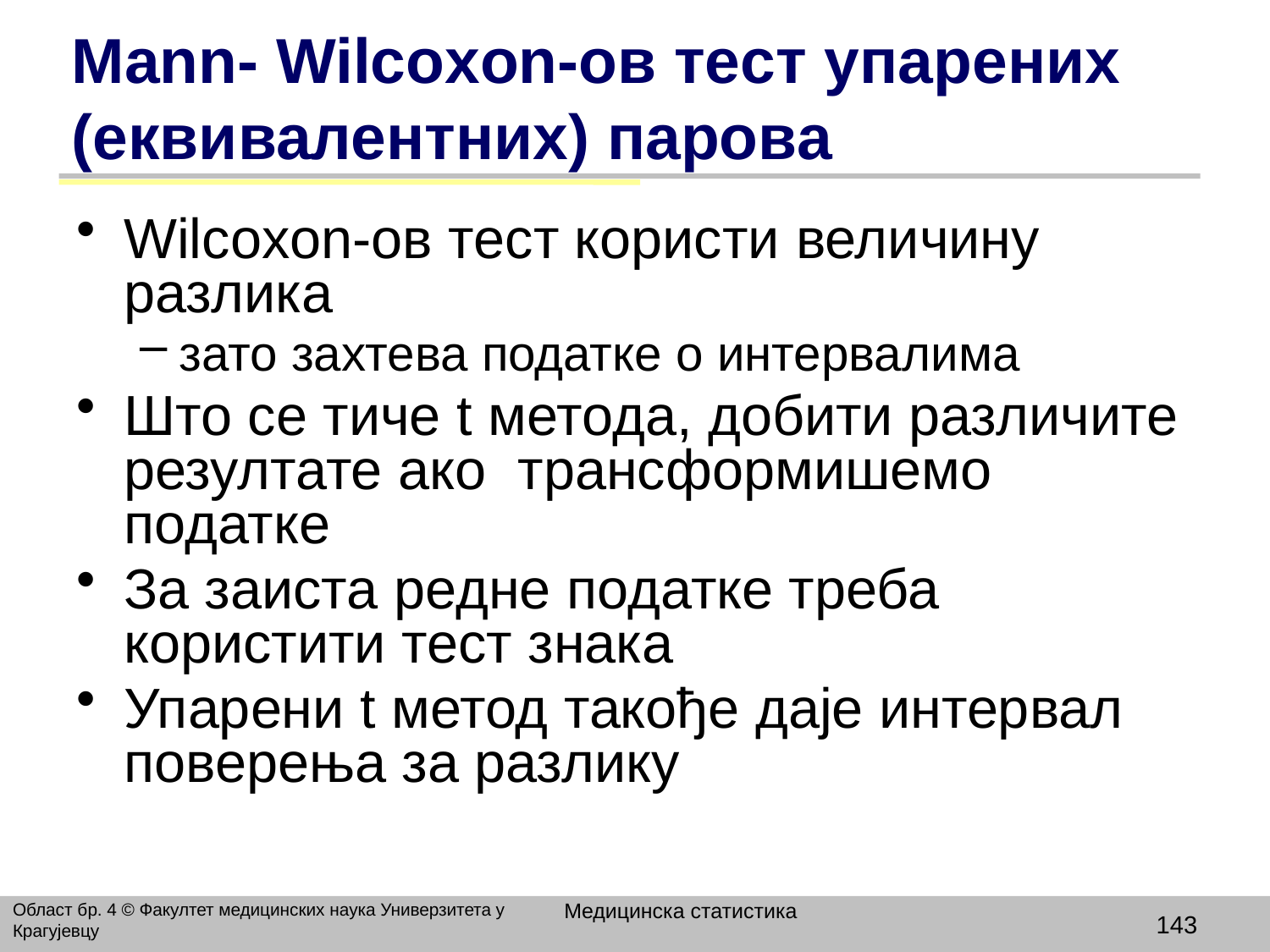

# Мann- Wilcoxon-ов тест упарених (еквивалентних) парова
Wilcoxon-ов тест користи величину разлика
зато захтева податке о интервалима
Што се тиче t метода, добити различите резултате ако  трансформишемо податке
За заиста редне податке треба користити тест знака
Упарени t метод такође даје интервал поверења за разлику

Медицинска статистика
Област бр. 4 © Факултет медицинских наука Универзитета у Крагујевцу
143